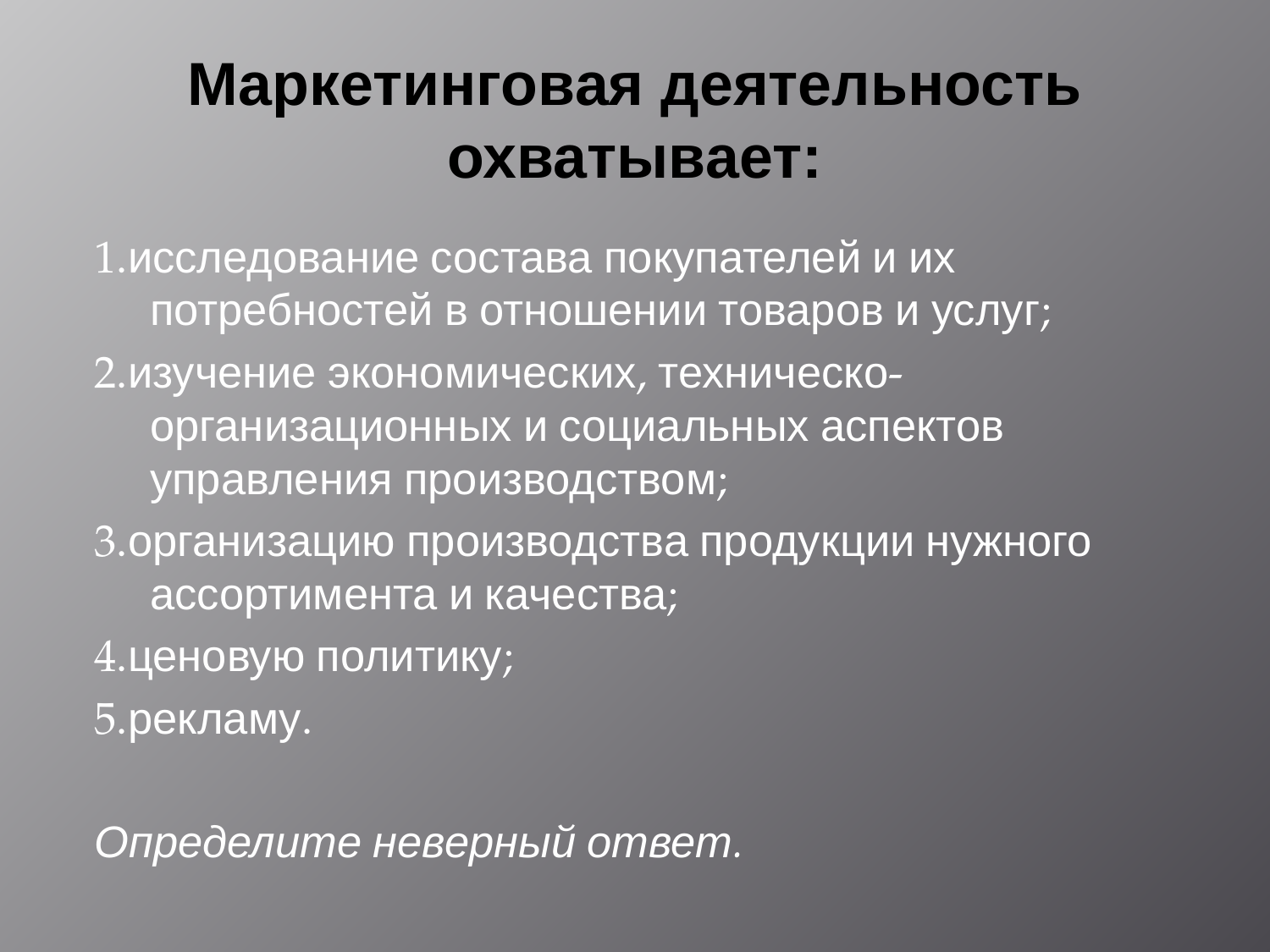

# Маркетинговая деятельность охватывает:
1.исследование состава покупателей и их потребностей в отношении товаров и услуг;
2.изучение экономических, техническо-организационных и социальных аспектов управления производством;
3.организацию производства продукции нужного ассортимента и качества;
4.ценовую политику;
5.рекламу.

Определите неверный ответ.